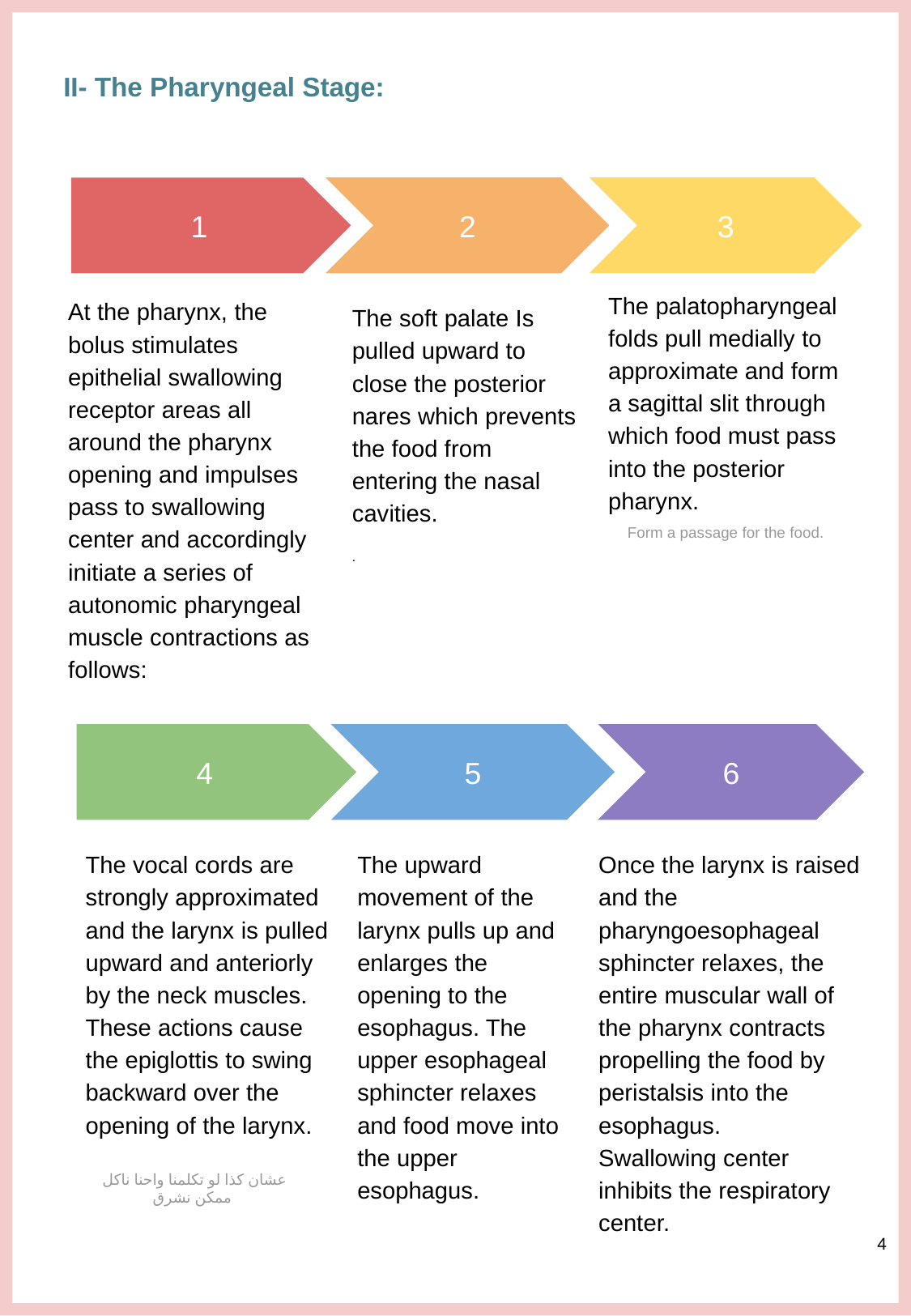

II- The Pharyngeal Stage:
3
2
1
The palatopharyngeal folds pull medially to approximate and form a sagittal slit through which food must pass into the posterior pharynx.
At the pharynx, the bolus stimulates epithelial swallowing receptor areas all around the pharynx opening and impulses pass to swallowing center and accordingly initiate a series of autonomic pharyngeal muscle contractions as follows:

The soft palate Is pulled upward to close the posterior nares which prevents the food from entering the nasal cavities.

.
Form a passage for the food.
5
6
4
Once the larynx is raised and the pharyngoesophageal sphincter relaxes, the entire muscular wall of the pharynx contracts propelling the food by peristalsis into the esophagus.
Swallowing center inhibits the respiratory center.

The upward movement of the larynx pulls up and enlarges the opening to the esophagus. The upper esophageal sphincter relaxes and food move into the upper esophagus.

The vocal cords are strongly approximated and the larynx is pulled upward and anteriorly by the neck muscles. These actions cause the epiglottis to swing backward over the opening of the larynx.

عشان كذا لو تكلمنا واحنا ناكل  ممكن نشرق
4